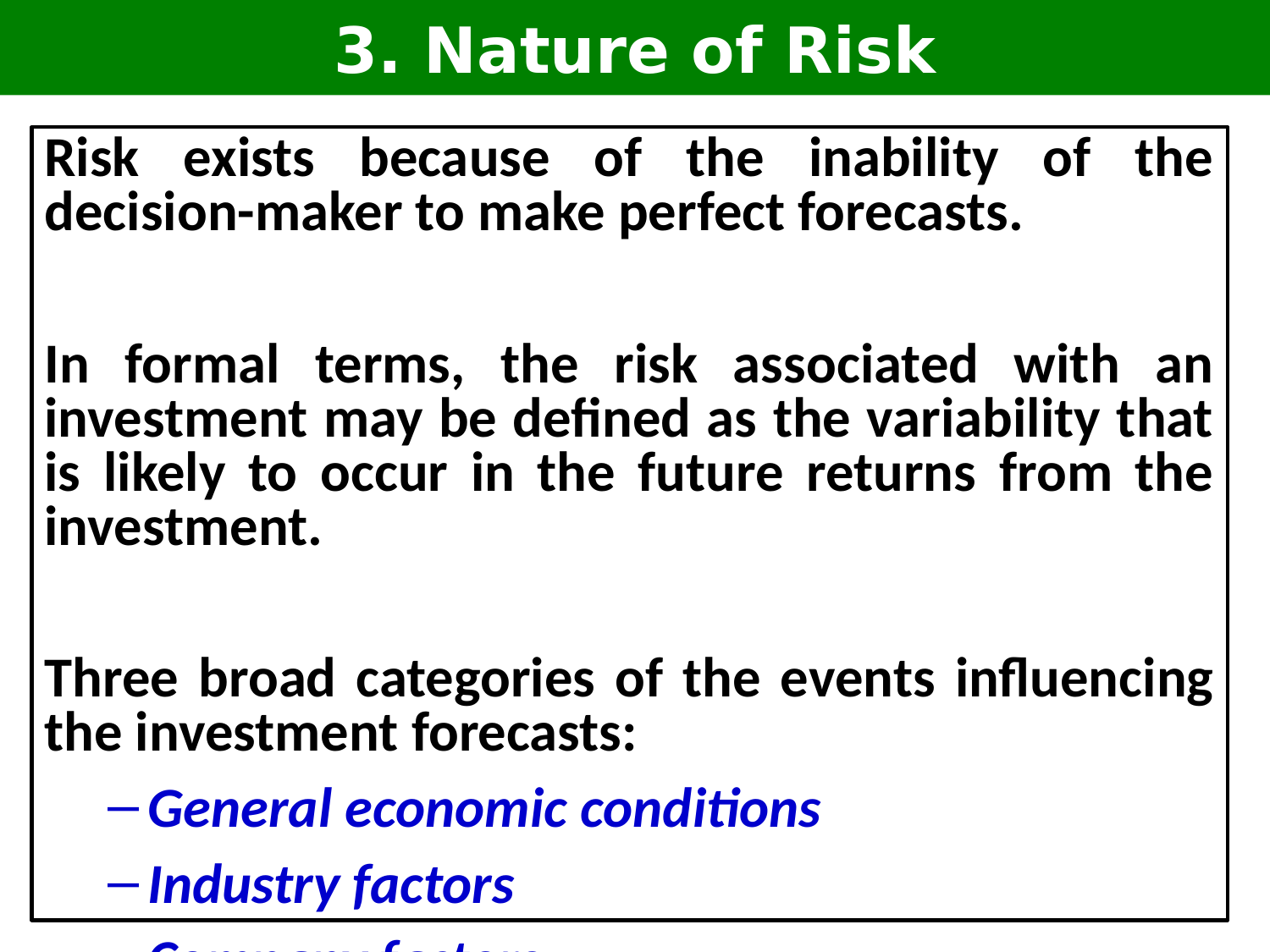

# 3. Nature of Risk
Risk exists because of the inability of the decision-maker to make perfect forecasts.

In formal terms, the risk associated with an investment may be defined as the variability that is likely to occur in the future returns from the investment.

Three broad categories of the events influencing the investment forecasts:
General economic conditions
Industry factors
Company factors
7